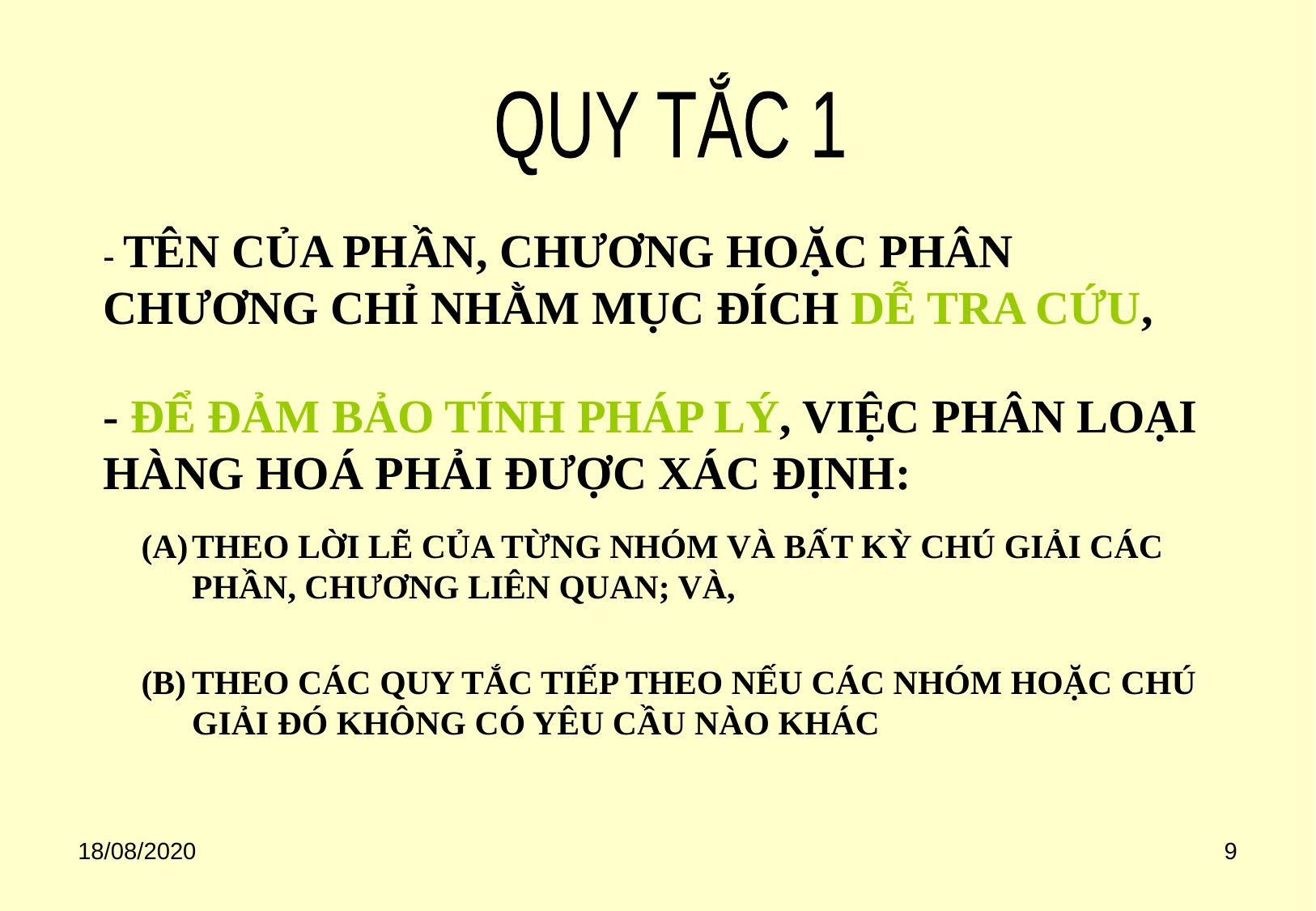

QUY TẮC 1
- TÊN CỦA PHẦN, CHƯƠNG HOẶC PHÂN CHƯƠNG CHỈ NHẰM MỤC ĐÍCH DỄ TRA CỨU,

- ĐỂ ĐẢM BẢO TÍNH PHÁP LÝ, VIỆC PHÂN LOẠI HÀNG HOÁ PHẢI ĐƯỢC XÁC ĐỊNH:

(A)	THEO LỜI LẼ CỦA TỪNG NHÓM VÀ BẤT KỲ CHÚ GIẢI CÁC PHẦN, CHƯƠNG LIÊN QUAN; VÀ,

(B)	THEO CÁC QUY TẮC TIẾP THEO NẾU CÁC NHÓM HOẶC CHÚ GIẢI ĐÓ KHÔNG CÓ YÊU CẦU NÀO KHÁC
18/08/2020
9